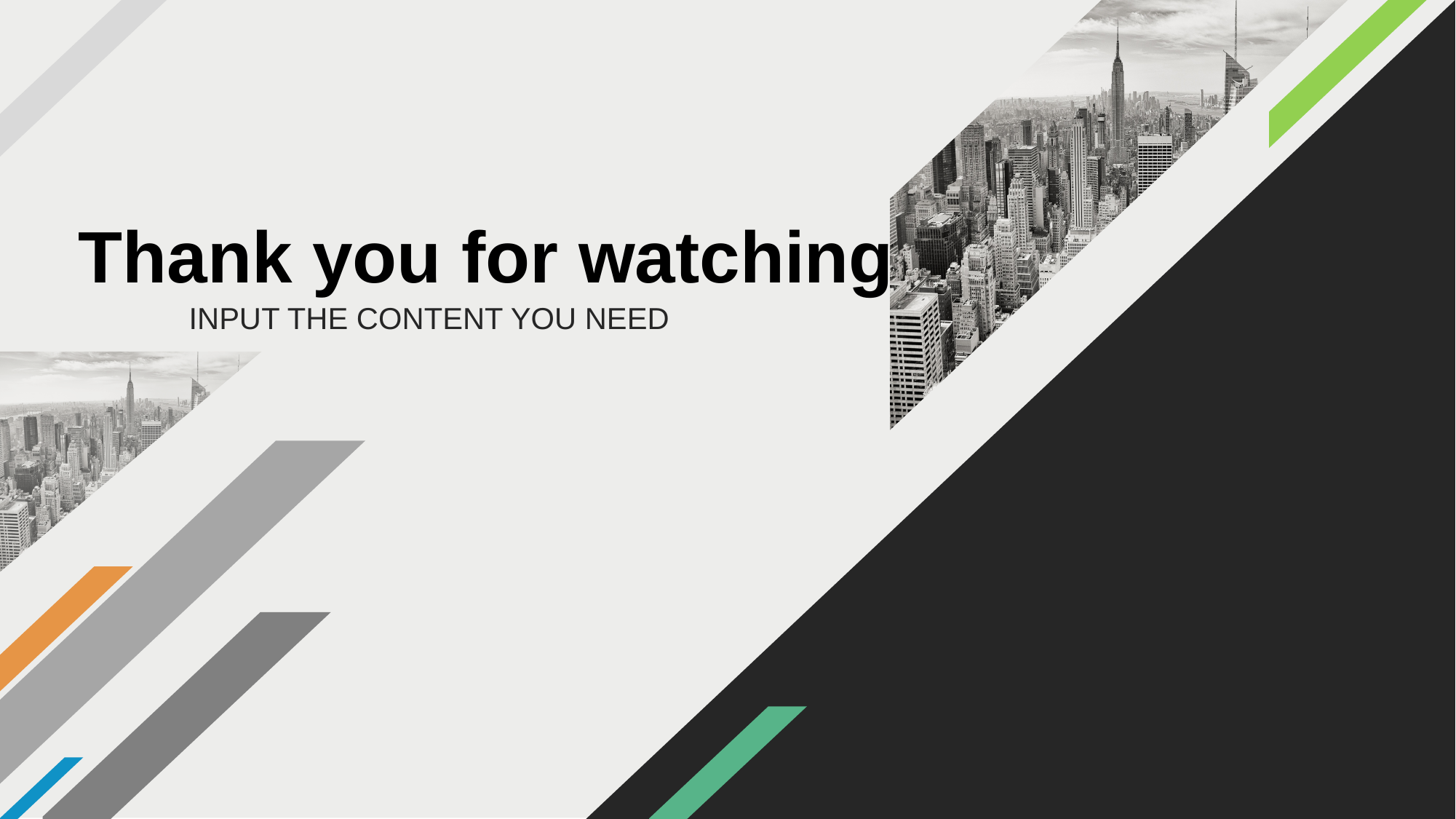

Thank you for watching
INPUT THE CONTENT YOU NEED